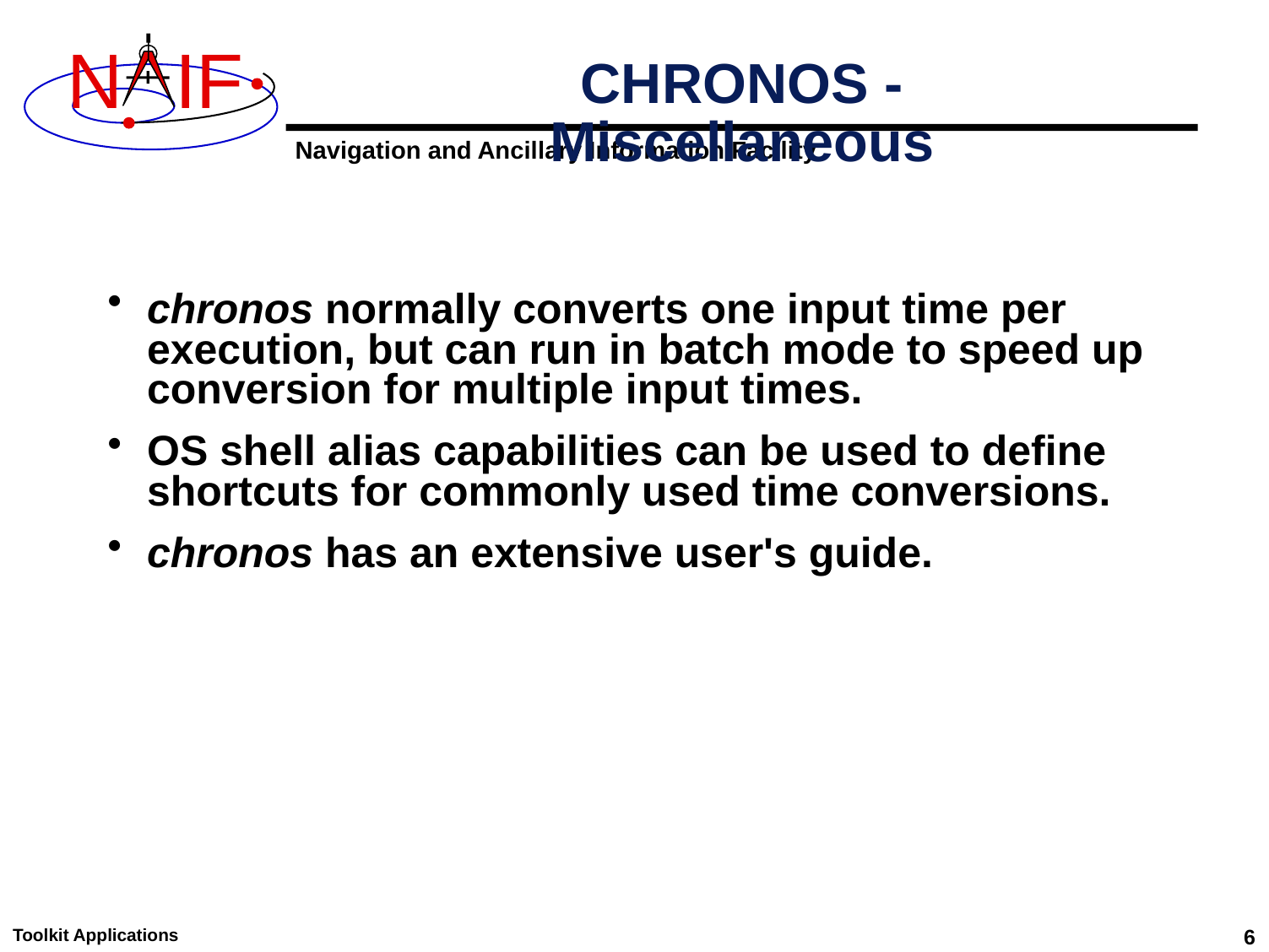

# CHRONOS - Miscellaneous
chronos normally converts one input time per execution, but can run in batch mode to speed up conversion for multiple input times.
OS shell alias capabilities can be used to define shortcuts for commonly used time conversions.
chronos has an extensive user's guide.
Toolkit Applications
6